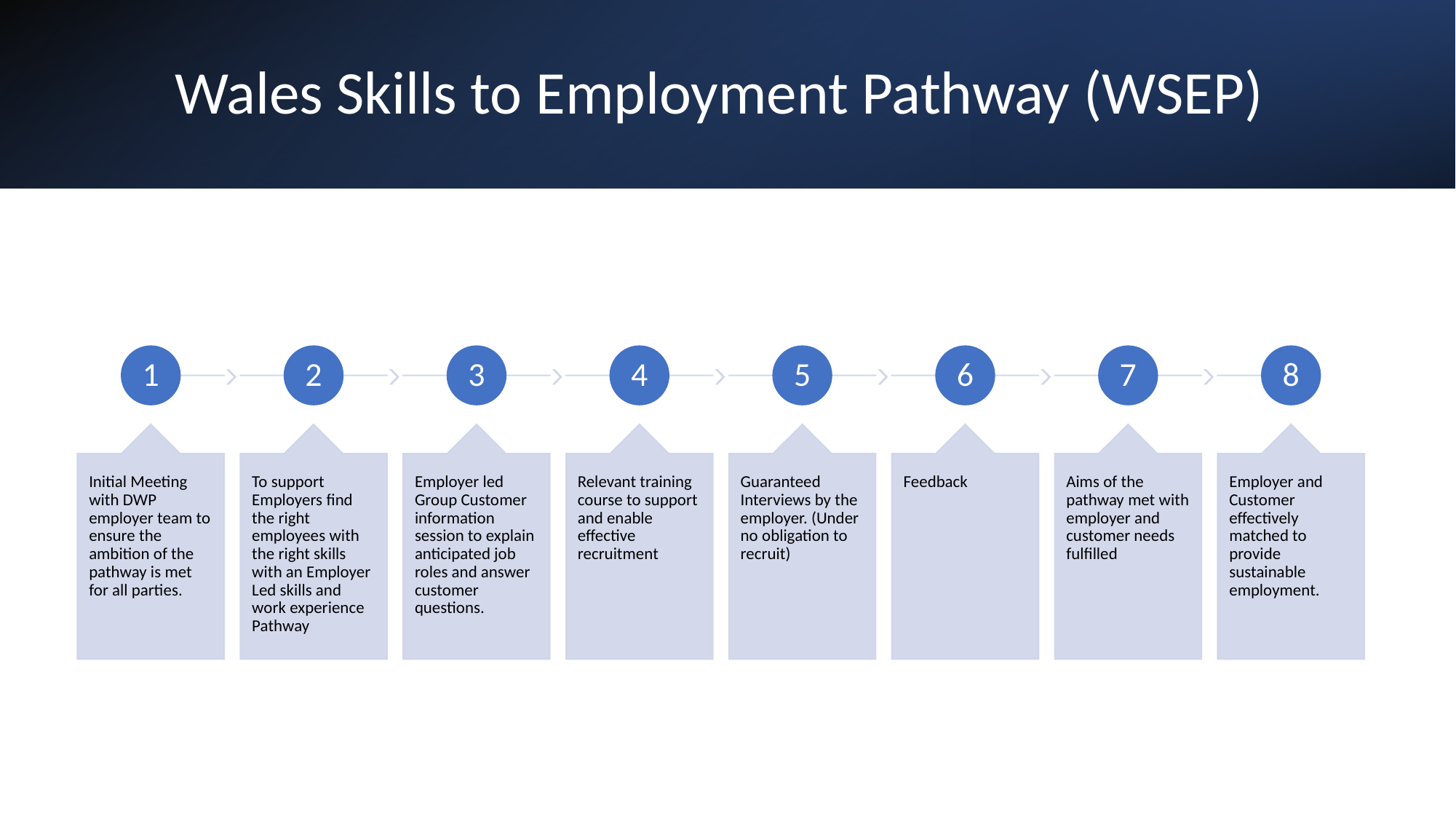

# Wales Skills to Employment Pathway (WSEP)
1
Initial Meeting with DWP employer team to ensure the ambition of the pathway is met for all parties.

2
To support Employers find the right employees with the right skills with an Employer Led skills and work experience Pathway
3
Employer led Group Customer information session to explain anticipated job roles and answer customer questions.

4
Relevant training course to support and enable effective recruitment
5
Guaranteed Interviews by the employer. (Under no obligation to recruit)
6
Feedback
7
Aims of the pathway met with employer and customer needs fulfilled
8
Employer and Customer effectively matched to provide sustainable employment.